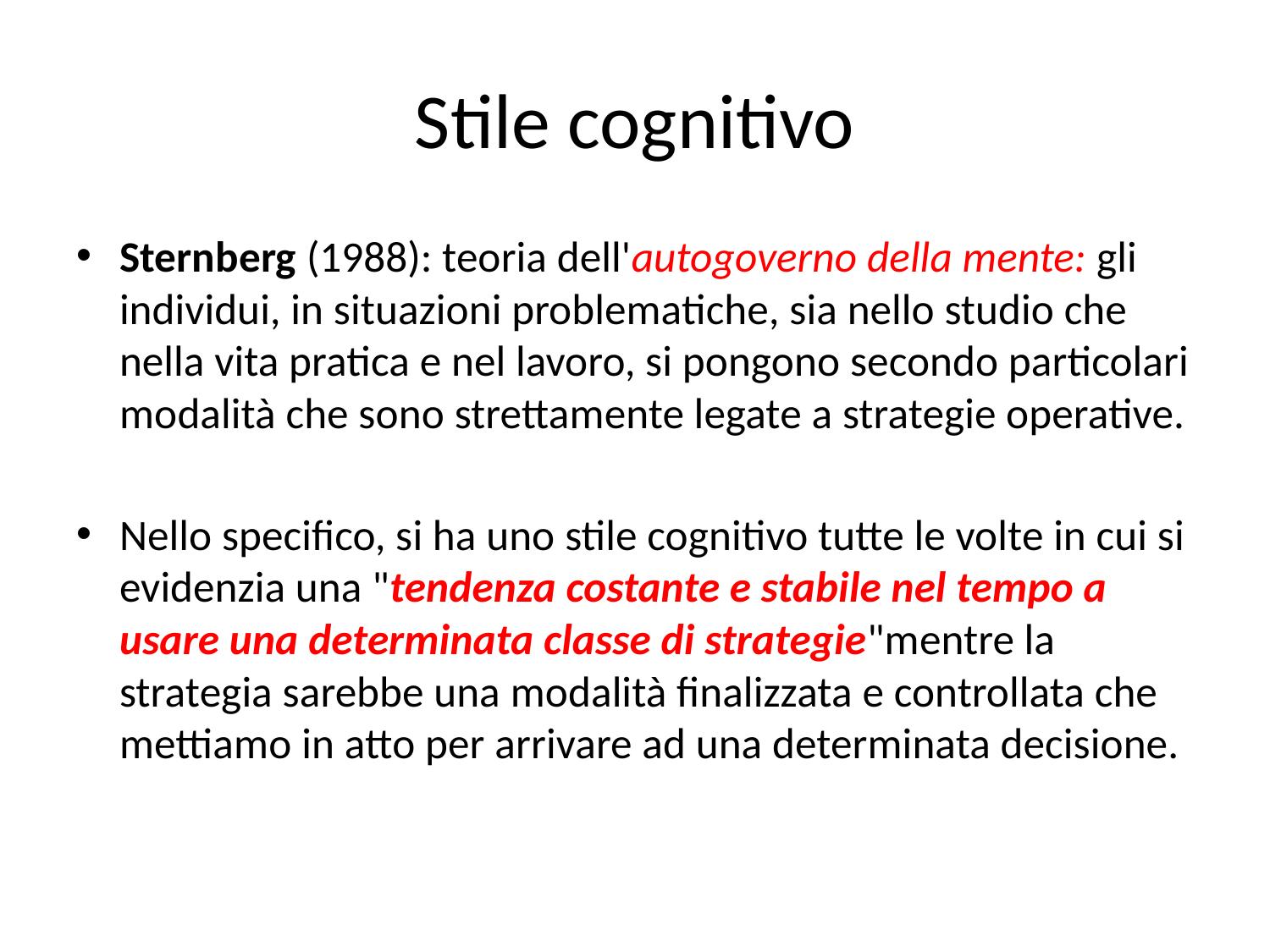

# Stile cognitivo
Sternberg (1988): teoria dell'autogoverno della mente: gli individui, in situazioni problematiche, sia nello studio che nella vita pratica e nel lavoro, si pongono secondo particolari modalità che sono strettamente legate a strategie operative.

Nello specifico, si ha uno stile cognitivo tutte le volte in cui si evidenzia una "tendenza costante e stabile nel tempo a usare una determinata classe di strategie"mentre la  strategia sarebbe una modalità finalizzata e controllata che mettiamo in atto per arrivare ad una determinata decisione.